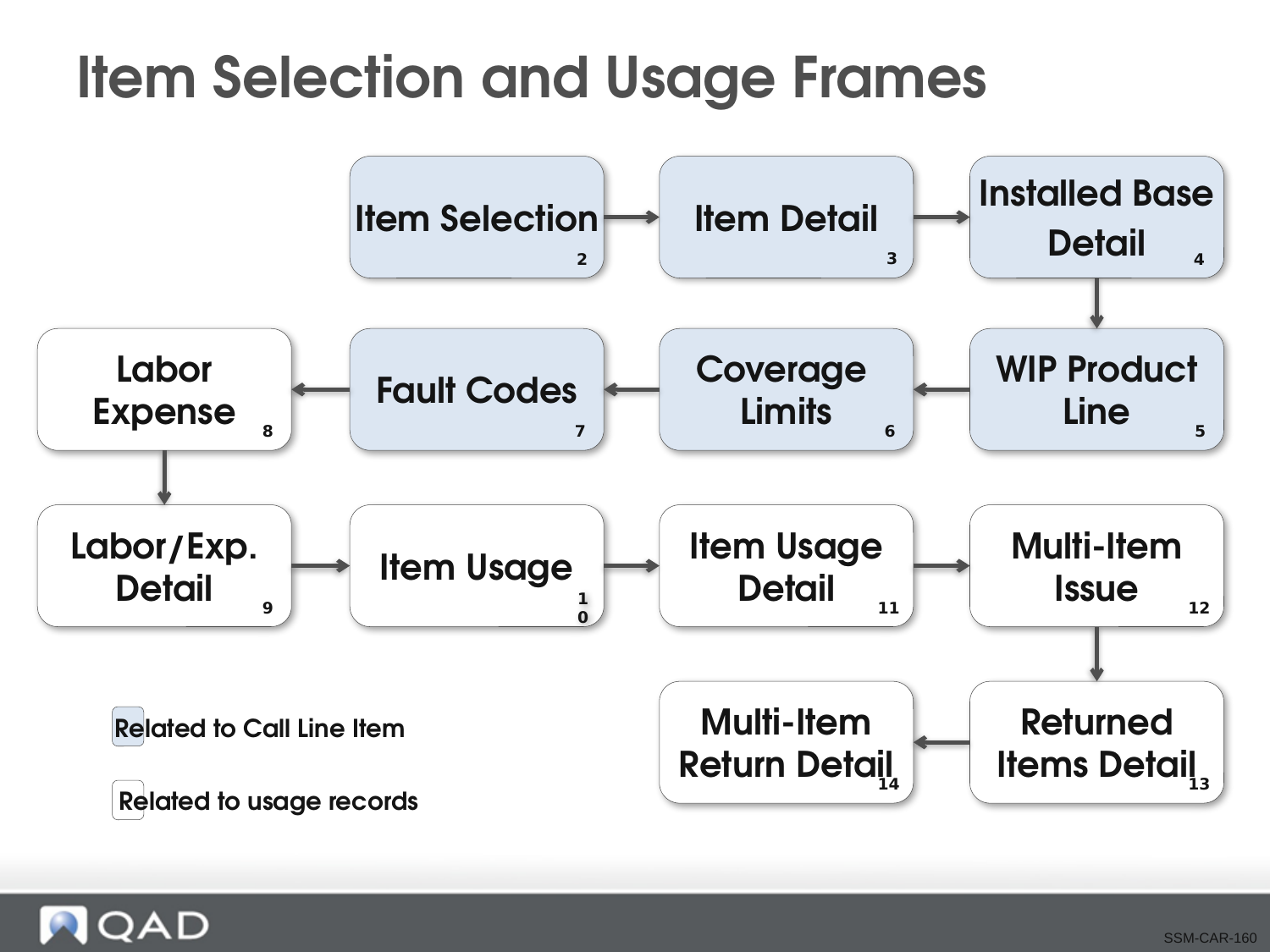

# Item Selection and Usage Frames
Item Selection
Item Detail
Installed Base
Detail
3
4
2
Labor Expense
Fault Codes
Coverage
Limits
WIP Product Line
8
7
6
5
Labor/Exp. Detail
Item Usage
Item Usage Detail
Multi-Item Issue
10
9
11
12
Multi-Item Return Detail
Returned Items Detail

Related to Call Line Item
14
13
Related to usage records

SSM-CAR-160